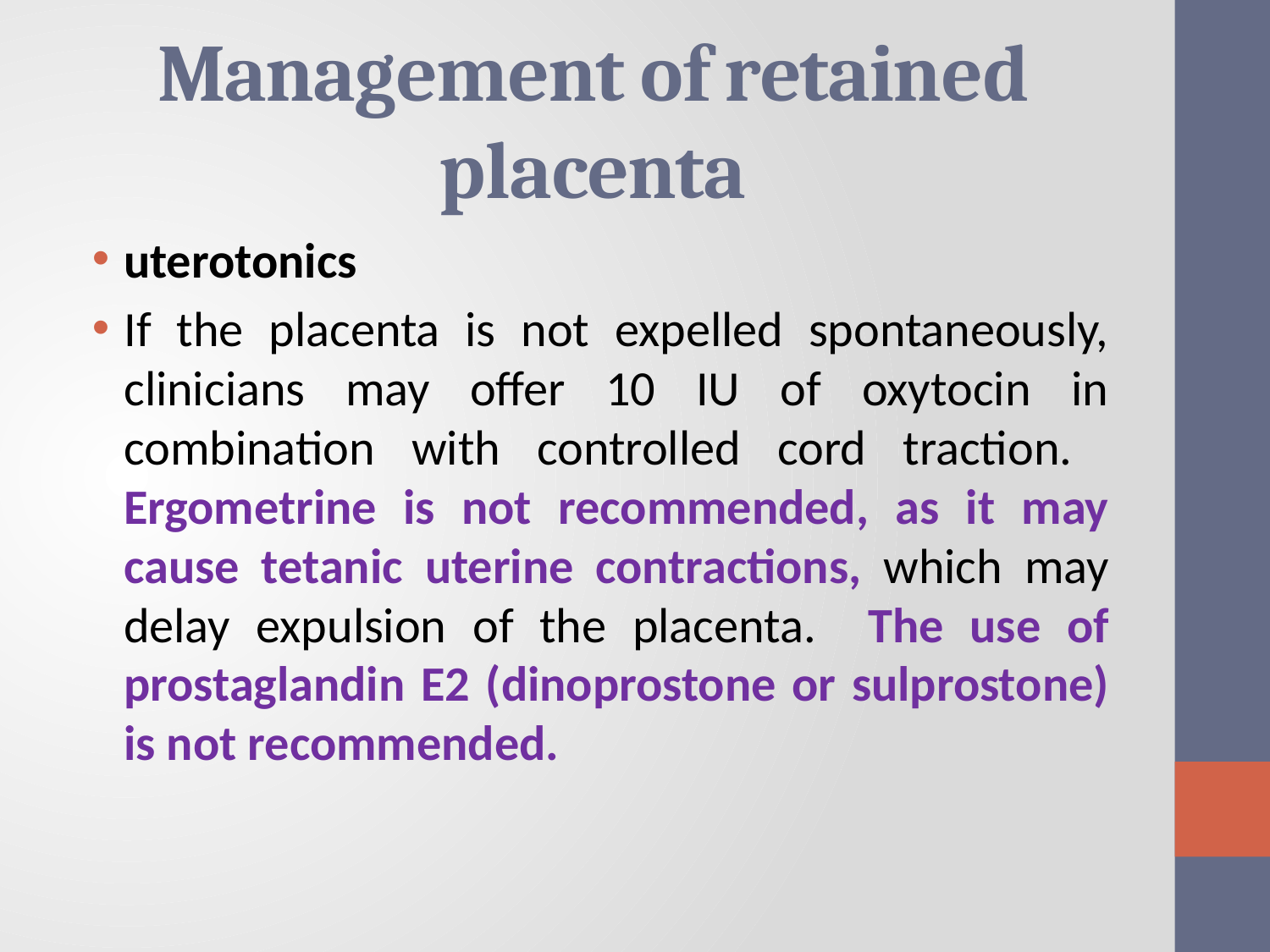

# Management of retained placenta
uterotonics
If the placenta is not expelled spontaneously, clinicians may offer 10 IU of oxytocin in combination with controlled cord traction.  Ergometrine is not recommended, as it may cause tetanic uterine contractions, which may delay expulsion of the placenta.  The use of prostaglandin E2 (dinoprostone or sulprostone) is not recommended.